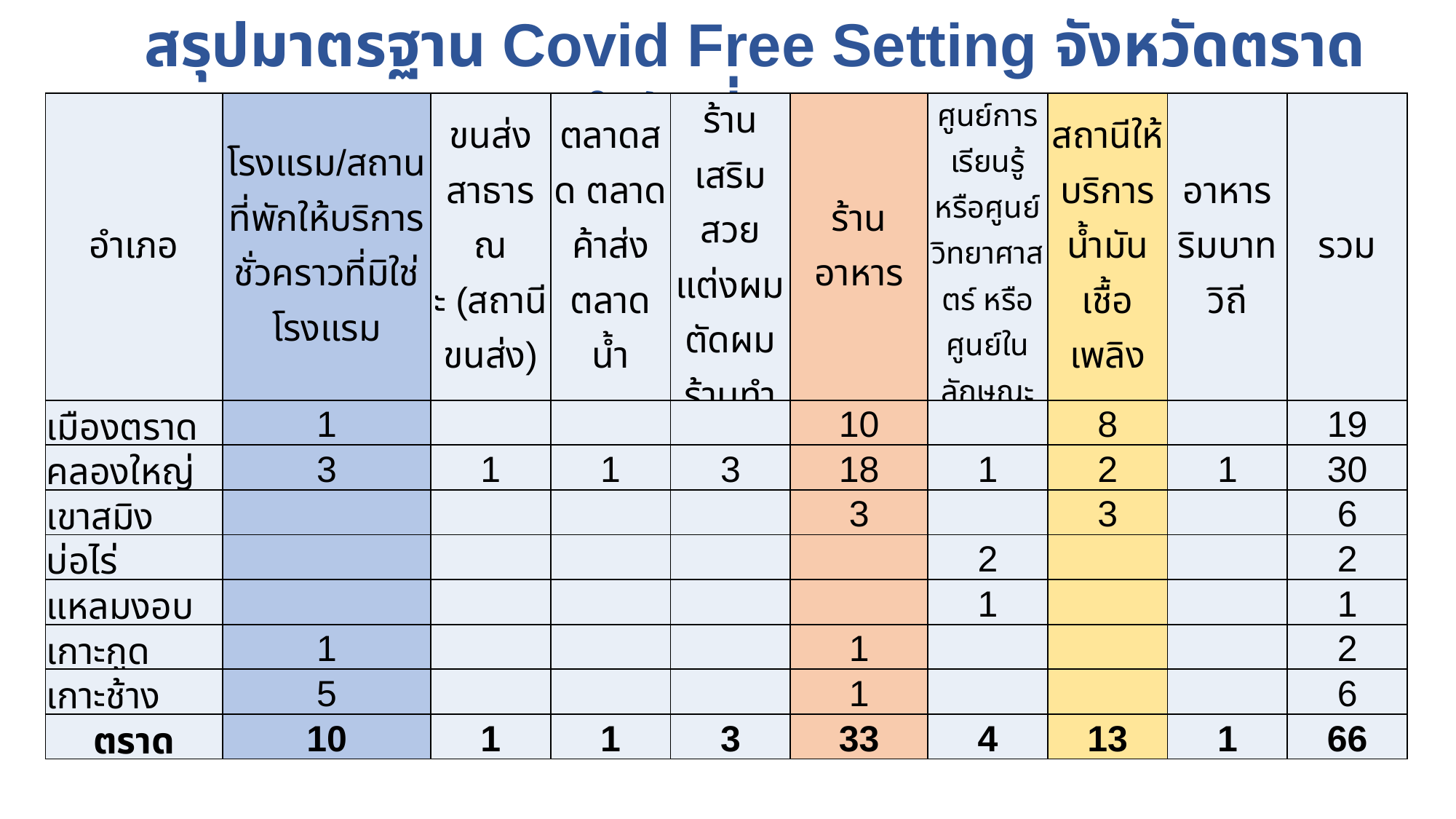

สรุปมาตรฐาน Covid Free Setting จังหวัดตราด ประจำวันที่ 25 พ.ย.64
| อำเภอ | โรงแรม/สถานที่พักให้บริการชั่วคราวที่มิใช่โรงแรม | ขนส่งสาธารณะ (สถานีขนส่ง) | ตลาดสด ตลาดค้าส่ง ตลาดน้ำ | ร้านเสริมสวย แต่งผม ตัดผม ร้านทำเล็บ | ร้านอาหาร | ศูนย์การเรียนรู้ หรือศูนย์วิทยาศาสตร์ หรือศูนย์ในลักษณะเดียวกัน | สถานีให้บริการน้ำมันเชื้อเพลิง | อาหารริมบาทวิถี | รวม |
| --- | --- | --- | --- | --- | --- | --- | --- | --- | --- |
| เมืองตราด | 1 |  |  |  | 10 |  | 8 |  | 19 |
| คลองใหญ่ | 3 | 1 | 1 | 3 | 18 | 1 | 2 | 1 | 30 |
| เขาสมิง |  |  |  |  | 3 |  | 3 |  | 6 |
| บ่อไร่ |  |  |  |  |  | 2 |  |  | 2 |
| แหลมงอบ |  |  |  |  |  | 1 |  |  | 1 |
| เกาะกูด | 1 |  |  |  | 1 |  |  |  | 2 |
| เกาะช้าง | 5 |  |  |  | 1 |  |  |  | 6 |
| ตราด | 10 | 1 | 1 | 3 | 33 | 4 | 13 | 1 | 66 |